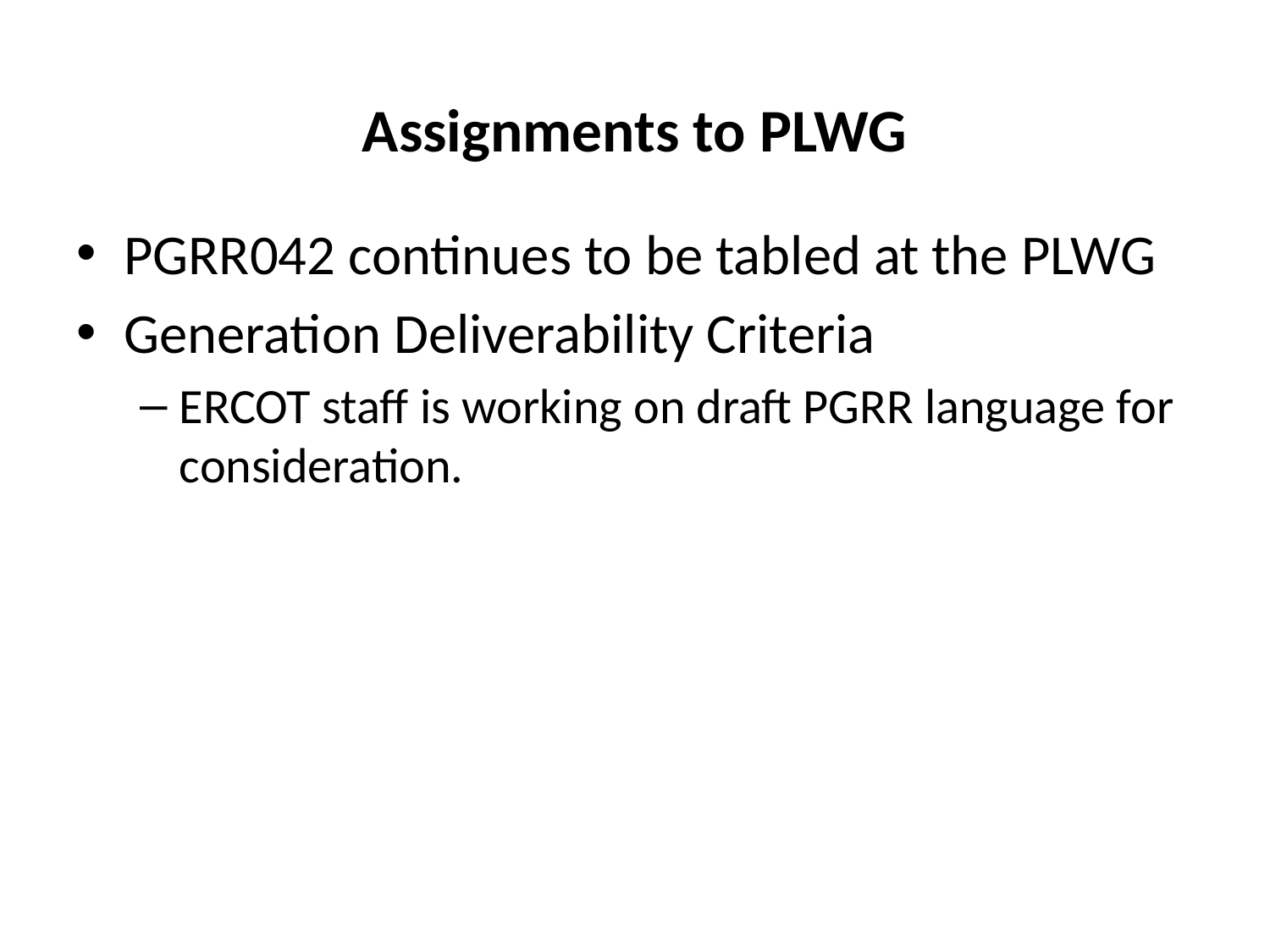

# Assignments to PLWG
PGRR042 continues to be tabled at the PLWG
Generation Deliverability Criteria
ERCOT staff is working on draft PGRR language for consideration.